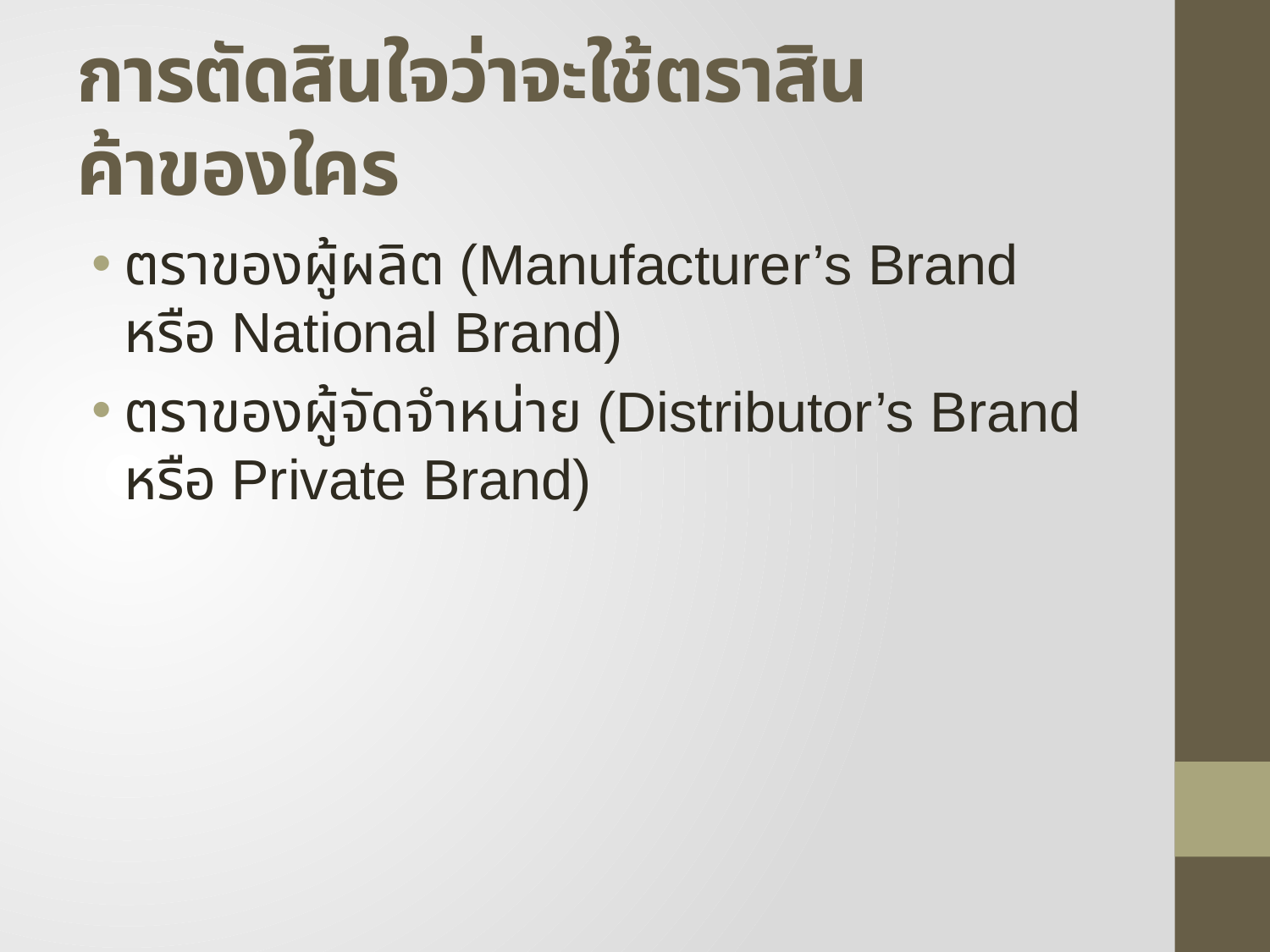

# การตัดสินใจว่าจะใช้ตราสินค้าของใคร
ตราของผู้ผลิต (Manufacturer’s Brand หรือ National Brand)
ตราของผู้จัดจำหน่าย (Distributor’s Brand หรือ Private Brand)